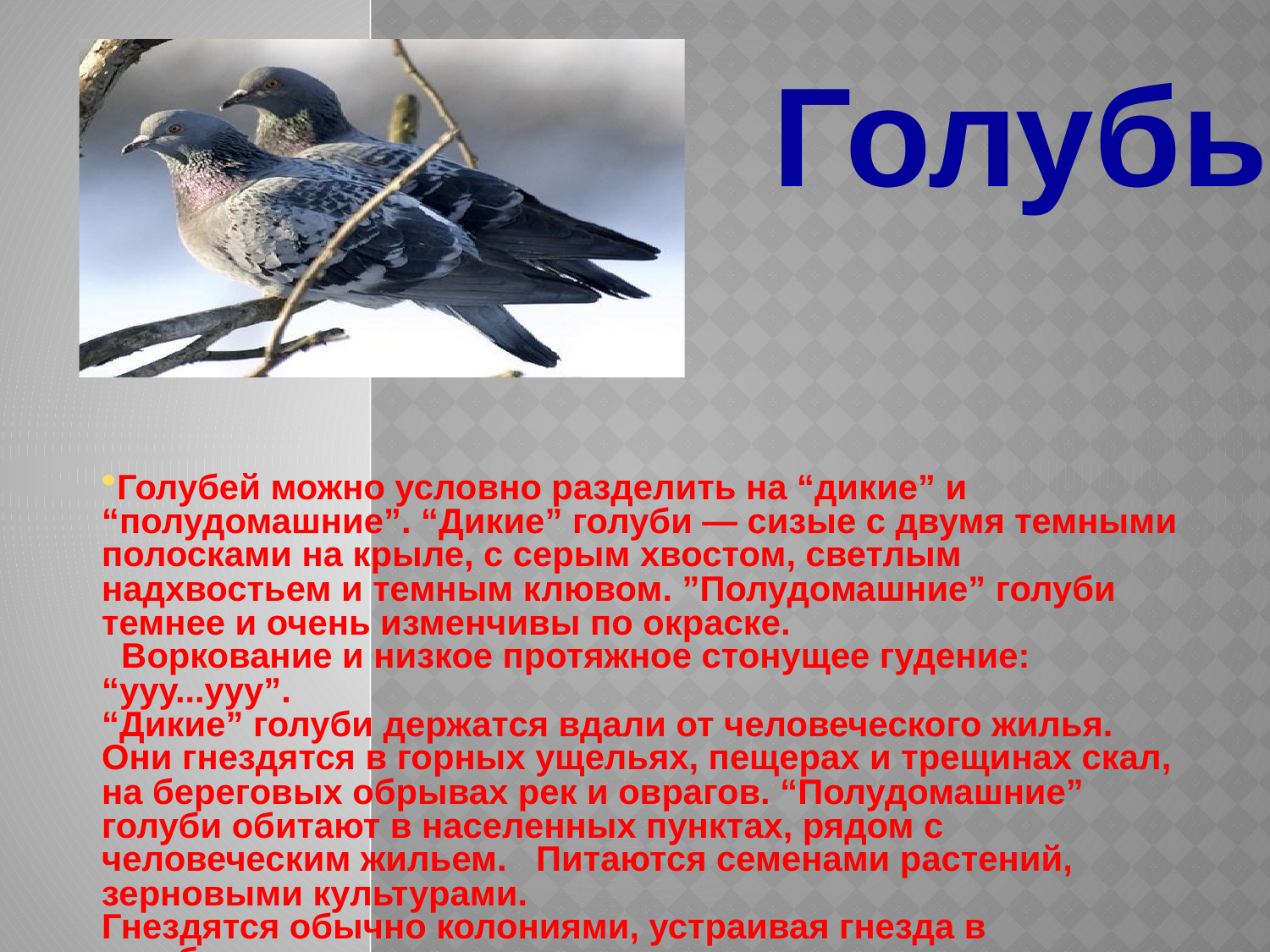

Голубь
Голубей можно условно разделить на “дикие” и “полудомашние”. “Дикие” голуби — сизые с двумя темными полосками на крыле, с серым хвостом, светлым надхвостьем и темным клювом. ”Полудомашние” голуби темнее и очень изменчивы по окраске.
  Воркование и низкое протяжное стонущее гудение: “ууу...ууу”.
“Дикие” голуби держатся вдали от человеческого жилья. Они гнездятся в горных ущельях, пещерах и трещинах скал, на береговых обрывах рек и оврагов. “Полудомашние” голуби обитают в населенных пунктах, рядом с человеческим жильем.   Питаются семенами растений, зерновыми культурами.
Гнездятся обычно колониями, устраивая гнезда в углублениях скал или в пещерах.